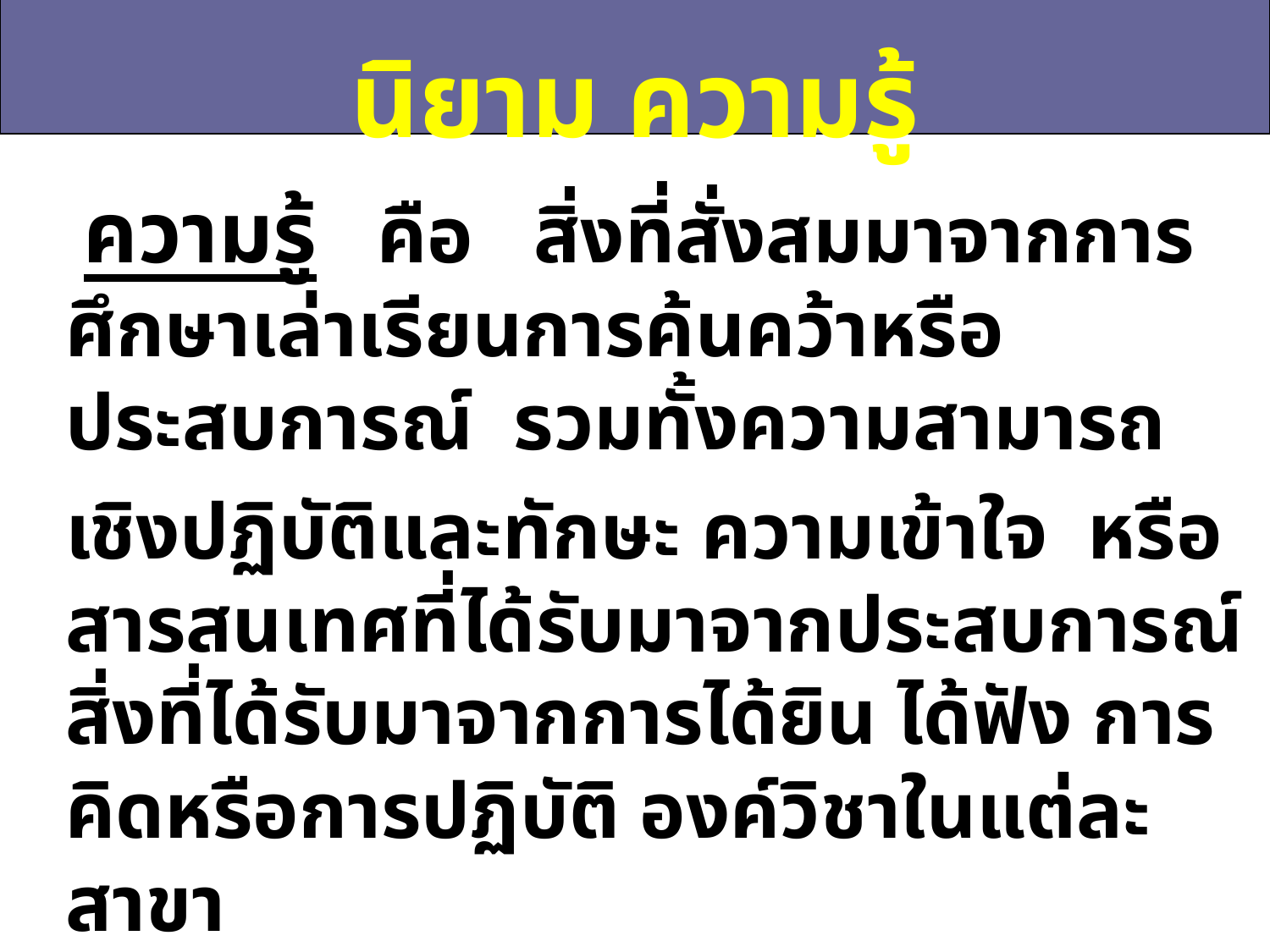

# นิยาม ความรู้
   ความรู้   คือ   สิ่งที่สั่งสมมาจากการศึกษาเล่าเรียนการค้นคว้าหรือประสบการณ์  รวมทั้งความสามารถ
	เชิงปฏิบัติและทักษะ ความเข้าใจ  หรือ สารสนเทศที่ได้รับมาจากประสบการณ์ สิ่งที่ได้รับมาจากการได้ยิน ได้ฟัง การคิดหรือการปฏิบัติ องค์วิชาในแต่ละสาขา

				            (พจนานุกรมฉบับราชบัณฑิตยสถาน พ.ศ. ๒๕๔๒)